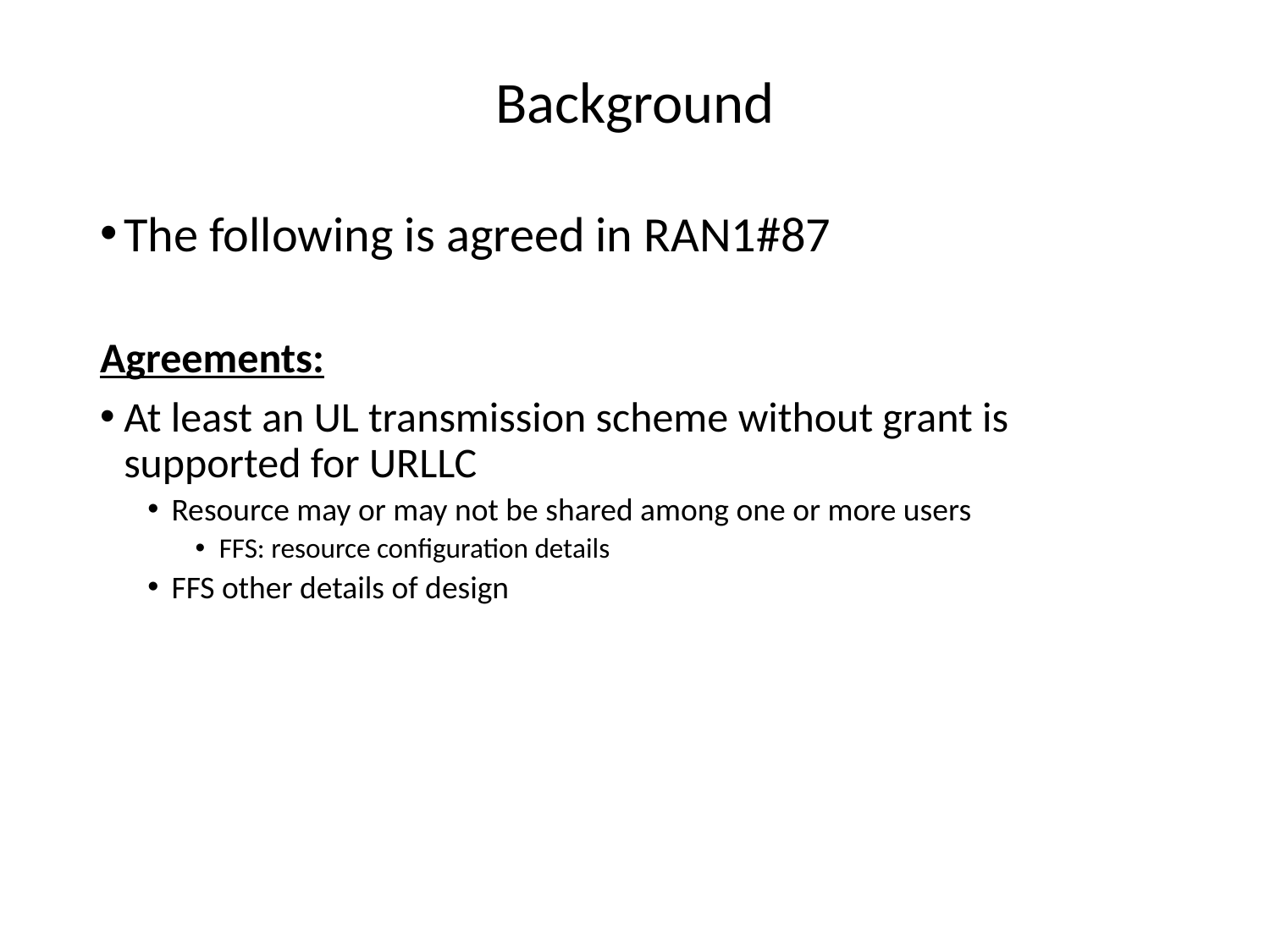

# Background
The following is agreed in RAN1#87

Agreements:
At least an UL transmission scheme without grant is supported for URLLC
Resource may or may not be shared among one or more users
FFS: resource configuration details
FFS other details of design